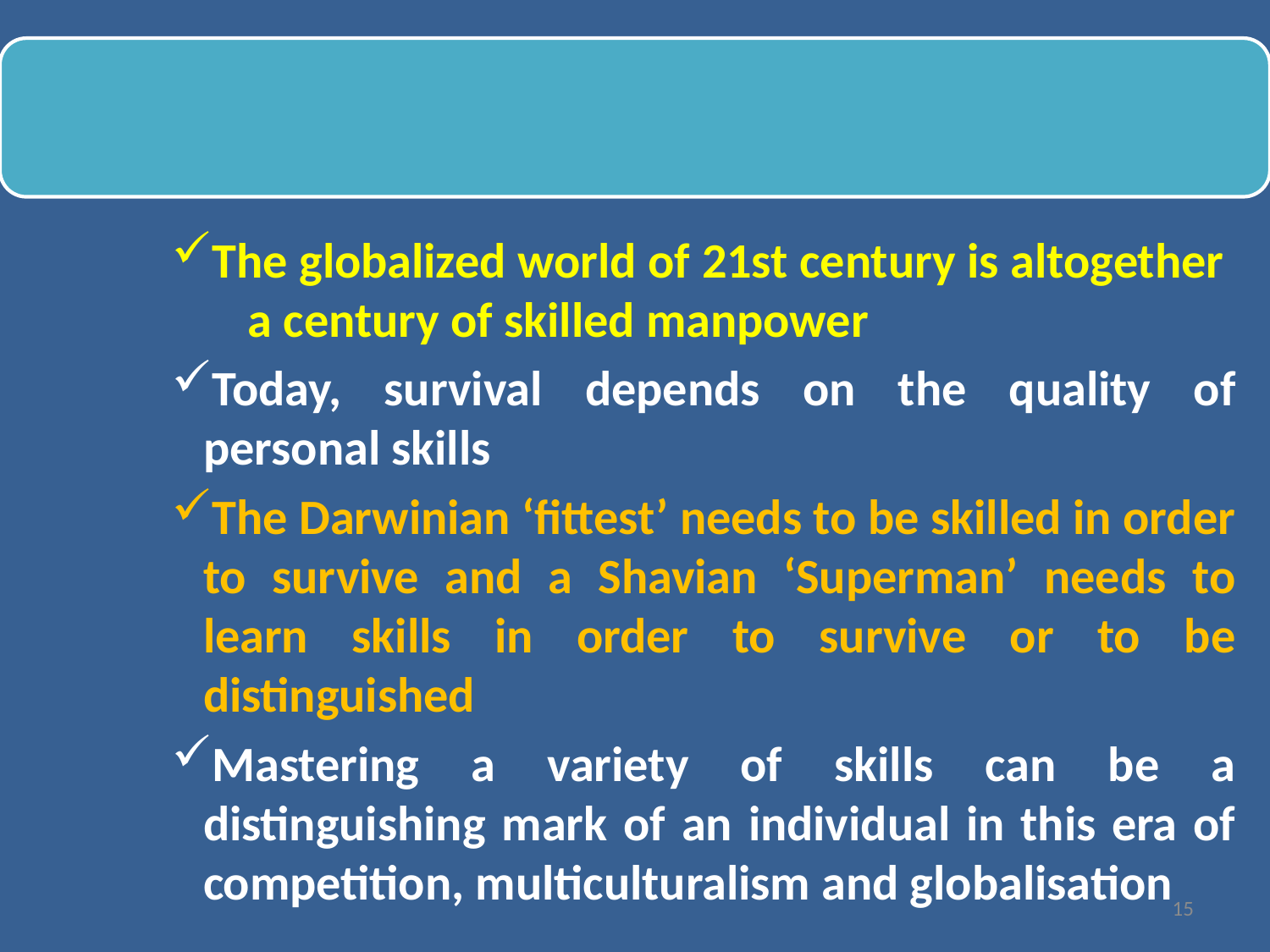

The globalized world of 21st century is altogether      a century of skilled manpower
Today, survival depends on the quality of personal skills
The Darwinian ‘fittest’ needs to be skilled in order to survive and a Shavian ‘Superman’ needs to learn skills in order to survive or to be distinguished
Mastering a variety of skills can be a distinguishing mark of an individual in this era of competition, multiculturalism and globalisation
15